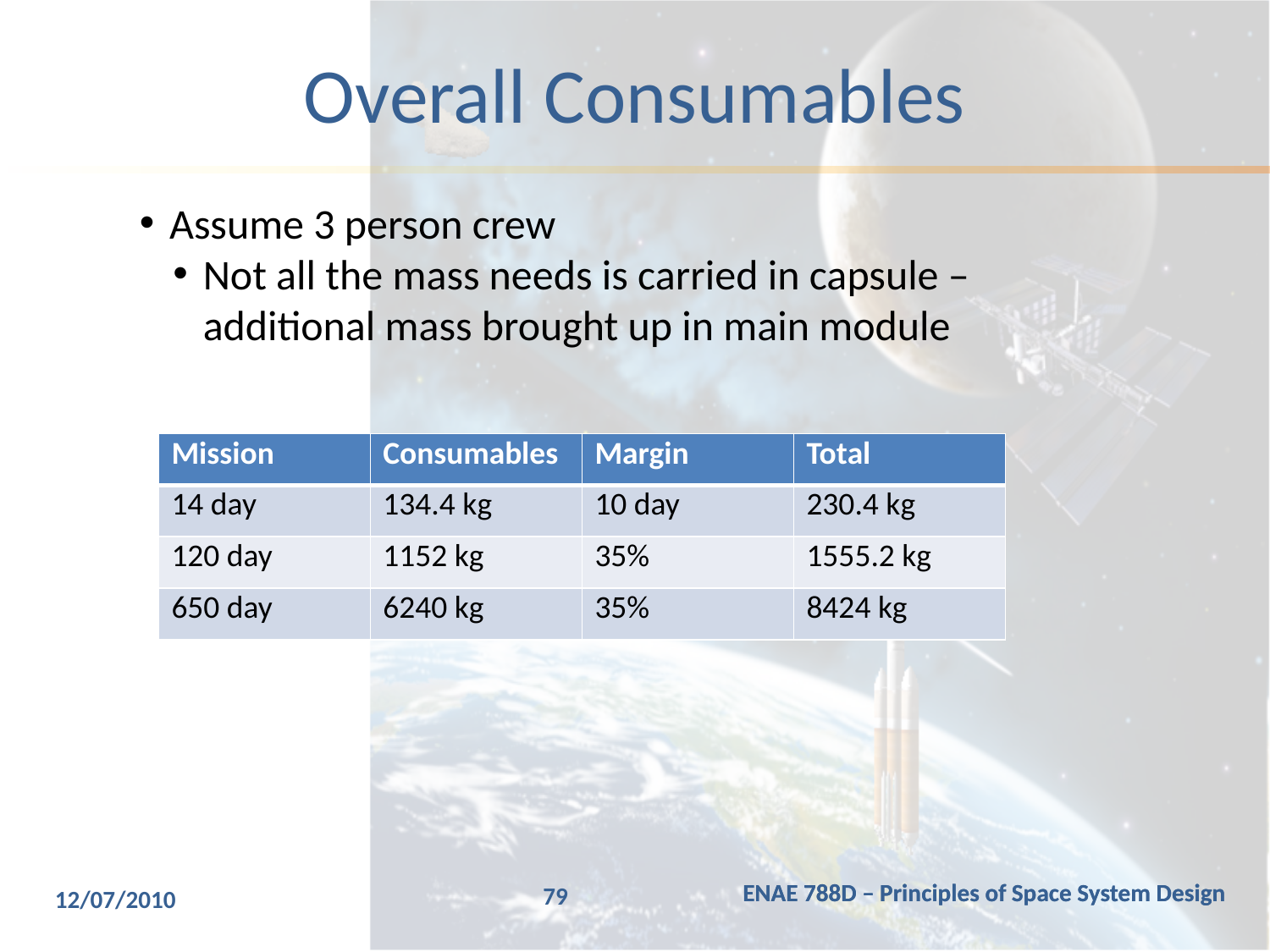

# Overall Consumables
Assume 3 person crew
Not all the mass needs is carried in capsule – additional mass brought up in main module
| Mission | Consumables | Margin | Total |
| --- | --- | --- | --- |
| 14 day | 134.4 kg | 10 day | 230.4 kg |
| 120 day | 1152 kg | 35% | 1555.2 kg |
| 650 day | 6240 kg | 35% | 8424 kg |